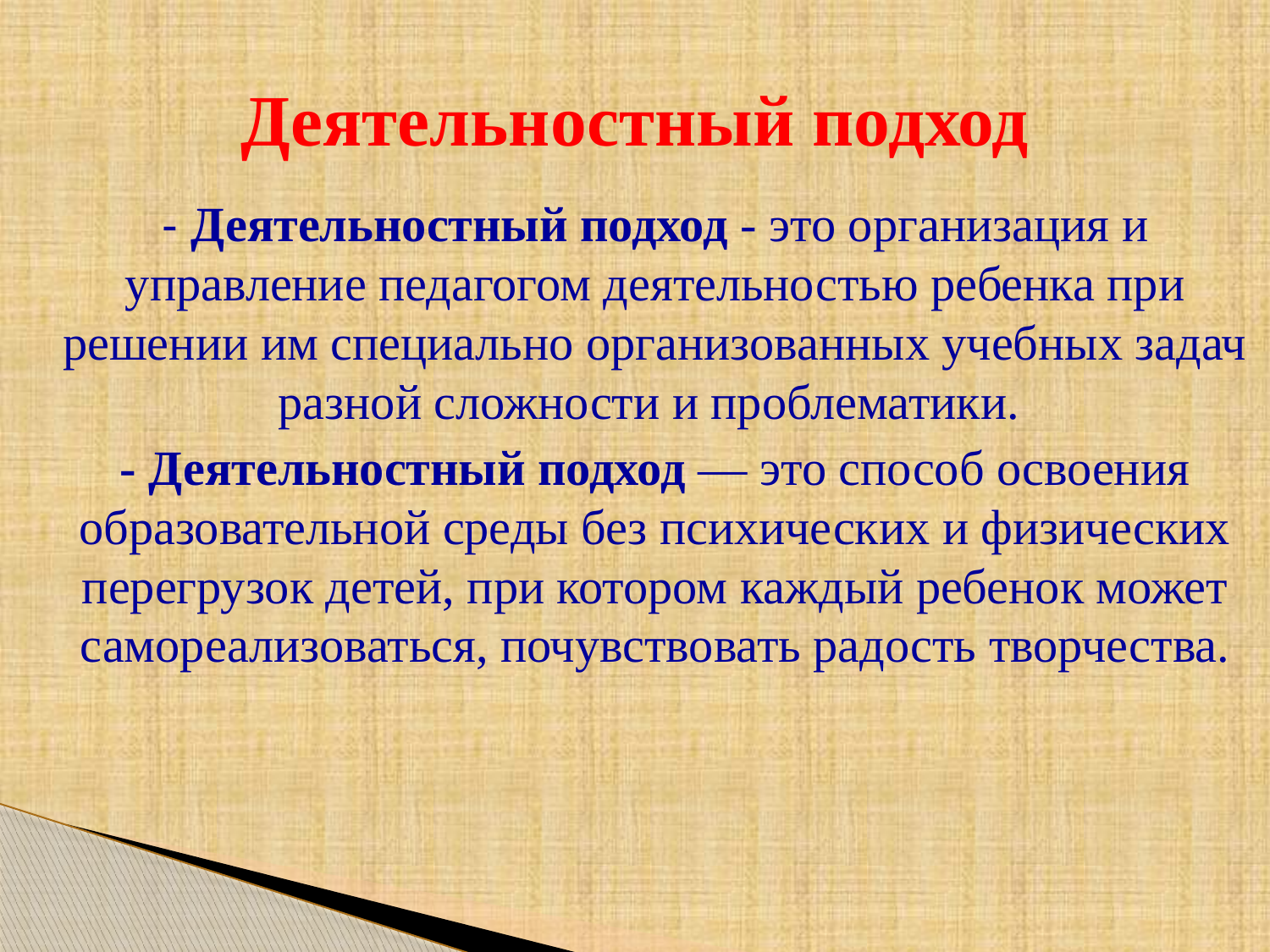

# Деятельностный подход
- Деятельностный подход - это организация и управление педагогом деятельностью ребенка при решении им специально организованных учебных задач разной сложности и проблематики.
- Деятельностный подход — это способ освоения образовательной среды без психических и физических перегрузок детей, при котором каждый ребенок может самореализоваться, почувствовать радость творчества.